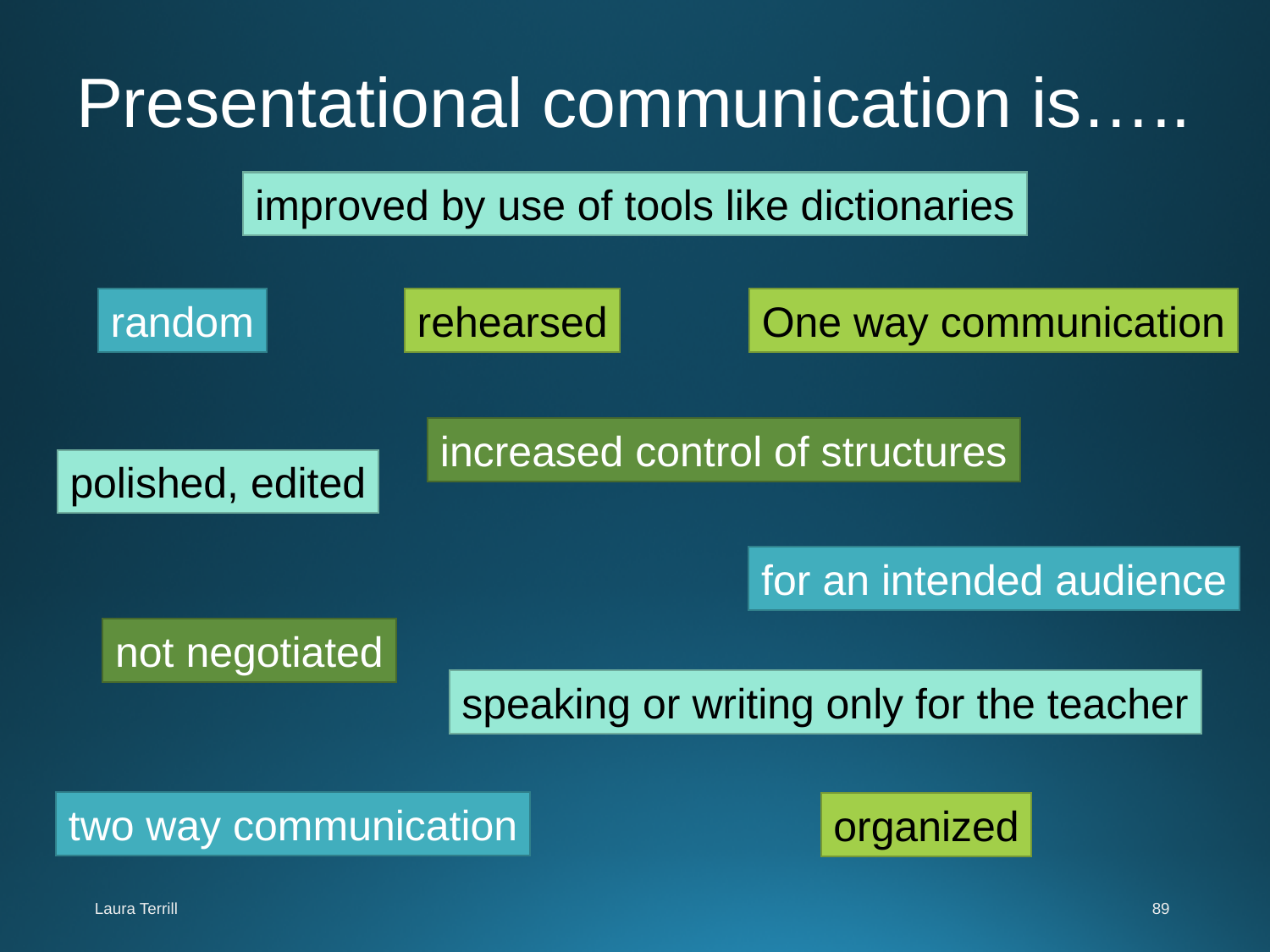

# Presentational communication is…..
improved by use of tools like dictionaries
random
rehearsed
One way communication
increased control of structures
polished, edited
for an intended audience
not negotiated
speaking or writing only for the teacher
two way communication
organized
Laura Terrill
89